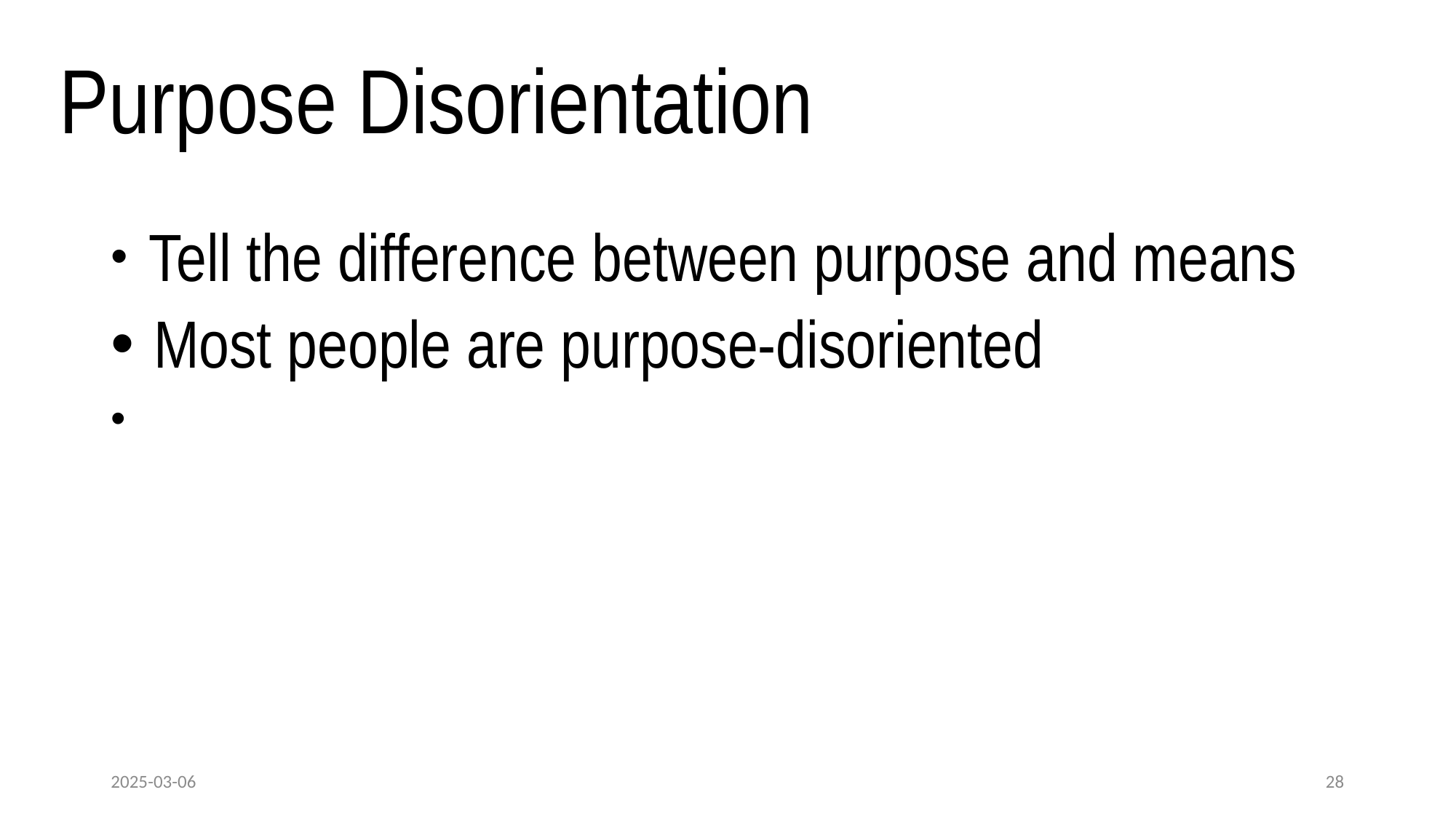

# Purpose Disorientation
 Tell the difference between purpose and means
 Most people are purpose-disoriented

2025-03-06
28